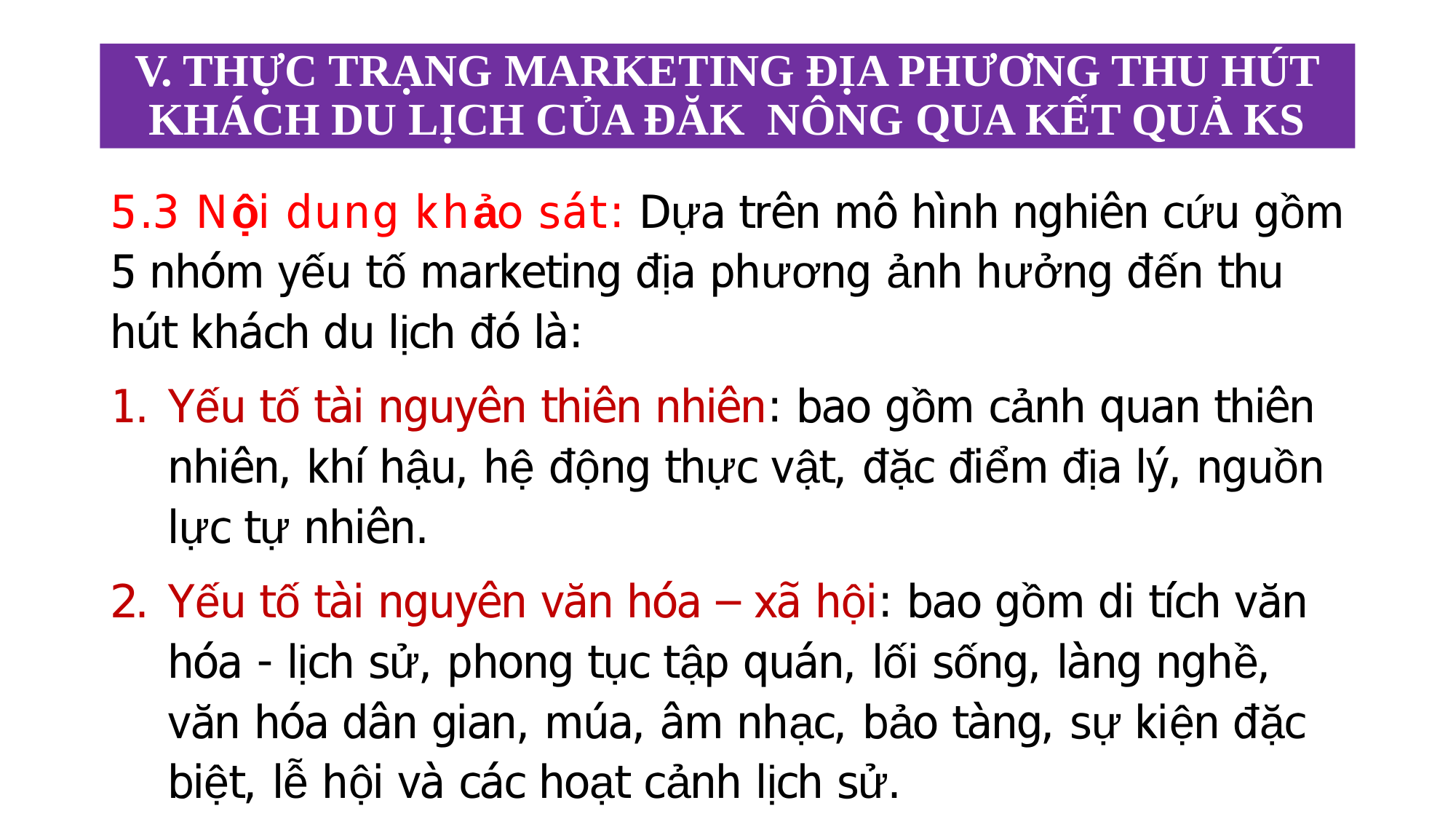

# V. THỰC TRẠNG MARKETING ĐỊA PHƯƠNG THU HÚT KHÁCH DU LỊCH CỦA ĐĂK  NÔNG QUA KẾT QUẢ KS
5.3 Nội dung khảo sát: Dựa trên mô hình nghiên cứu gồm 5 nhóm yếu tố marketing địa phương ảnh hưởng đến thu hút khách du lịch đó là:
Yếu tố tài nguyên thiên nhiên: bao gồm cảnh quan thiên nhiên, khí hậu, hệ động thực vật, đặc điểm địa lý, nguồn lực tự nhiên.
Yếu tố tài nguyên văn hóa – xã hội: bao gồm di tích văn hóa - lịch sử, phong tục tập quán, lối sống, làng nghề, văn hóa dân gian, múa, âm nhạc, bảo tàng, sự kiện đặc biệt, lễ hội và các hoạt cảnh lịch sử.